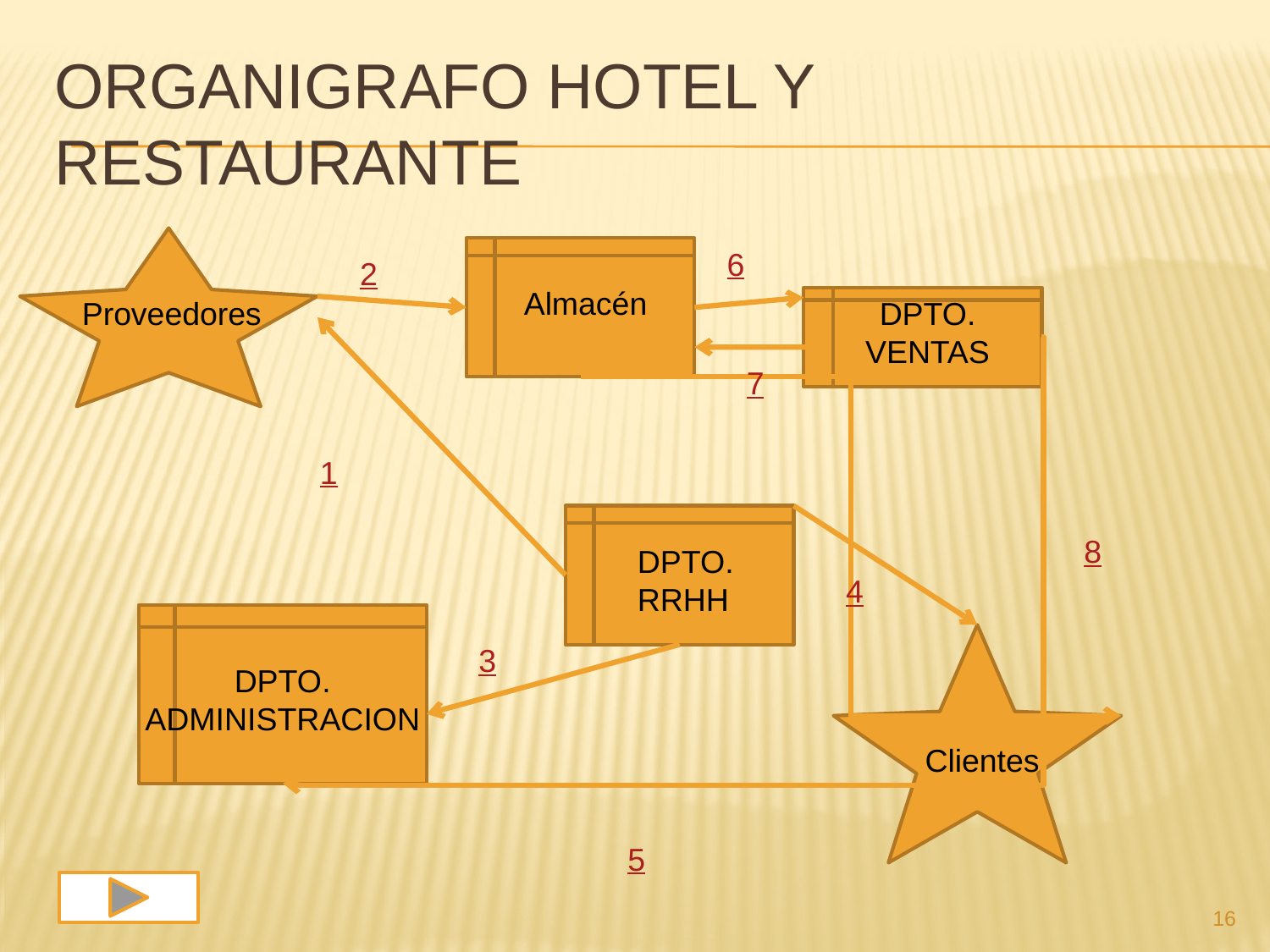

# Organigrafo hotel y restaurante

6
2
Almacén
Proveedores

DPTO. VENTAS
7
1

8
DPTO.
RRHH
4

3
DPTO. ADMINISTRACION
Clientes

5

16